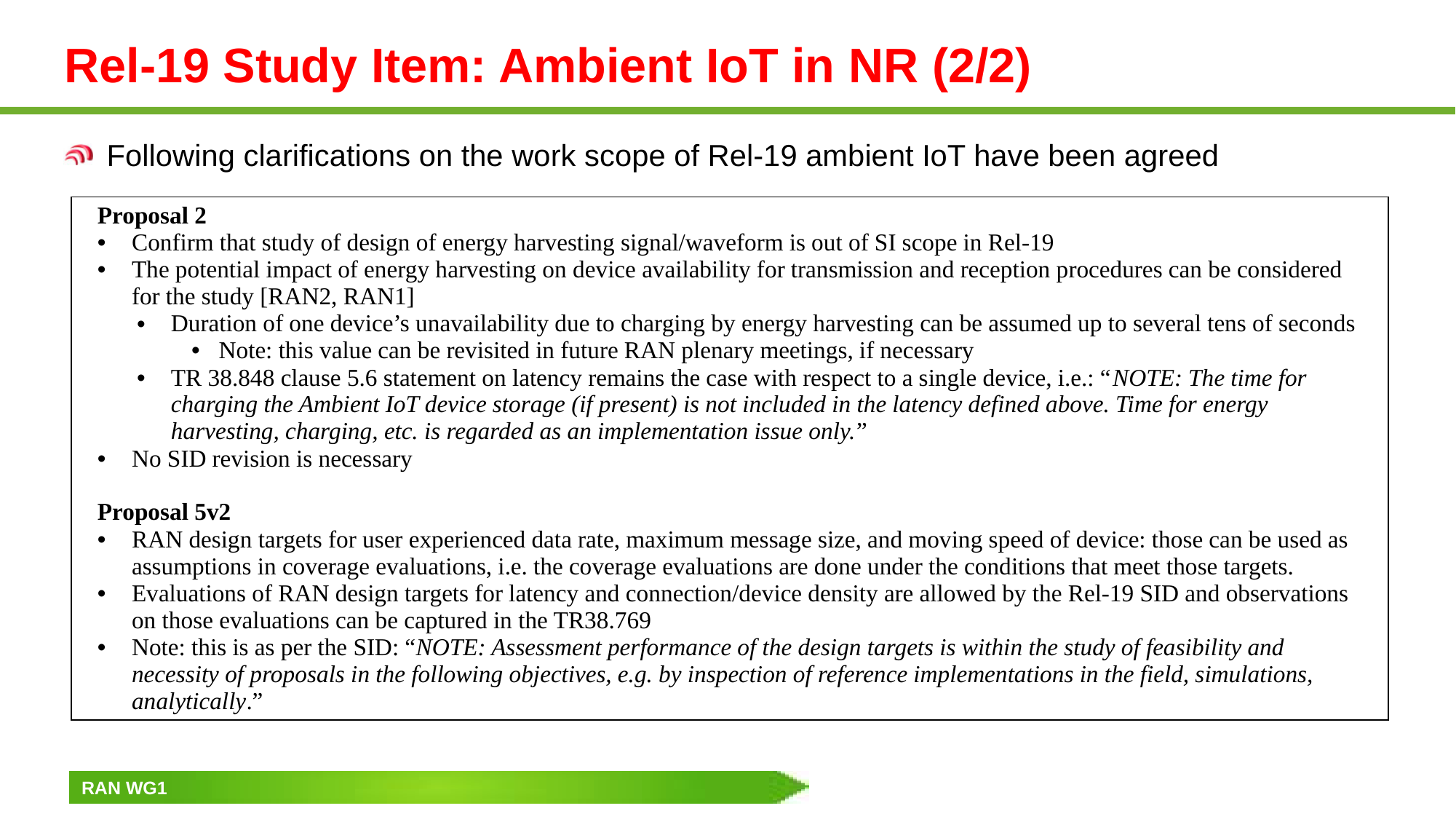

# Rel-19 Study Item: Ambient IoT in NR (2/2)
Following clarifications on the work scope of Rel-19 ambient IoT have been agreed
| Proposal 2 Confirm that study of design of energy harvesting signal/waveform is out of SI scope in Rel-19 The potential impact of energy harvesting on device availability for transmission and reception procedures can be considered for the study [RAN2, RAN1] Duration of one device’s unavailability due to charging by energy harvesting can be assumed up to several tens of seconds Note: this value can be revisited in future RAN plenary meetings, if necessary TR 38.848 clause 5.6 statement on latency remains the case with respect to a single device, i.e.: “NOTE: The time for charging the Ambient IoT device storage (if present) is not included in the latency defined above. Time for energy harvesting, charging, etc. is regarded as an implementation issue only.” No SID revision is necessary   Proposal 5v2 RAN design targets for user experienced data rate, maximum message size, and moving speed of device: those can be used as assumptions in coverage evaluations, i.e. the coverage evaluations are done under the conditions that meet those targets. Evaluations of RAN design targets for latency and connection/device density are allowed by the Rel-19 SID and observations on those evaluations can be captured in the TR38.769 Note: this is as per the SID: “NOTE: Assessment performance of the design targets is within the study of feasibility and necessity of proposals in the following objectives, e.g. by inspection of reference implementations in the field, simulations, analytically.” |
| --- |